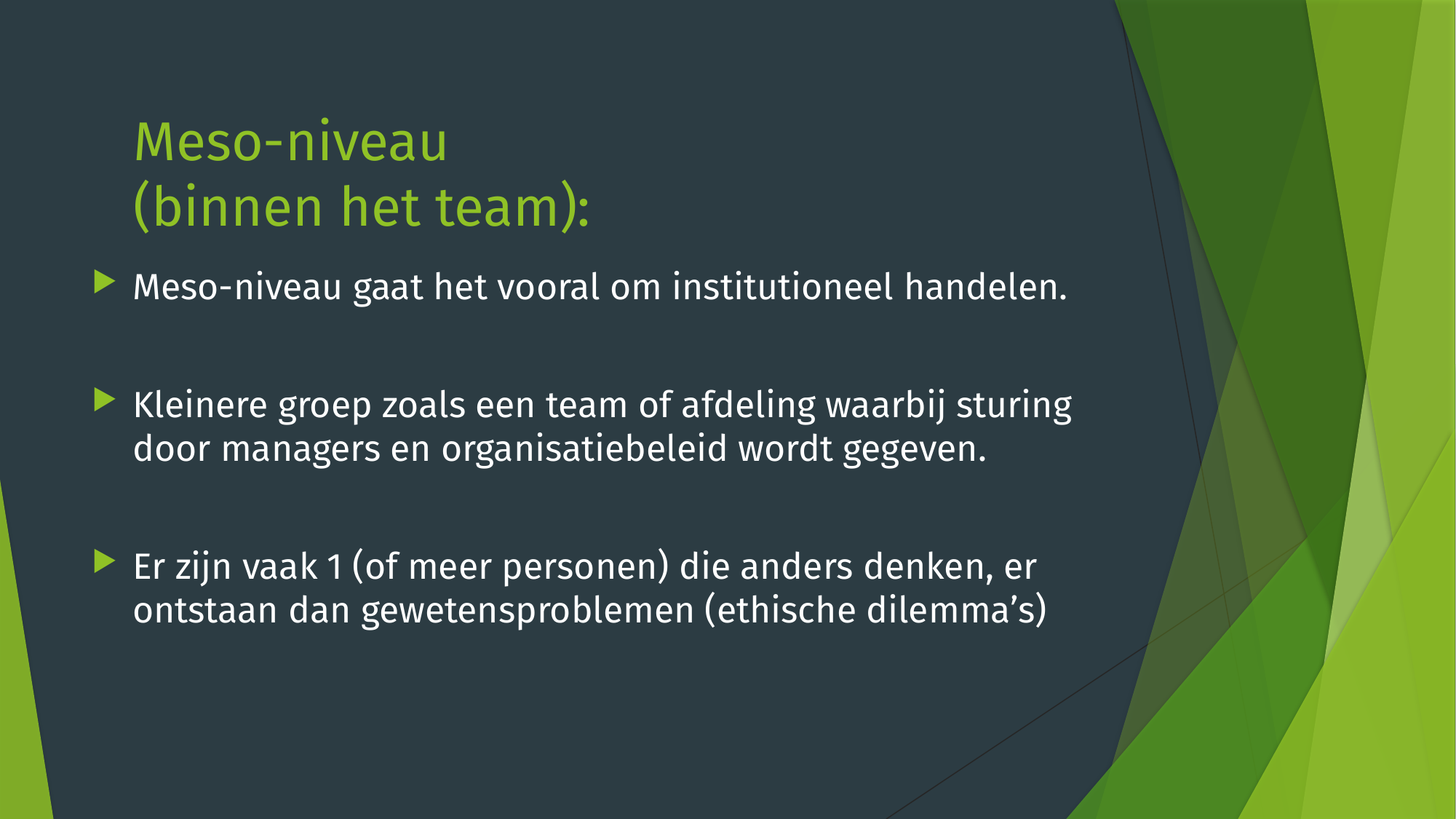

# Meso-niveau (binnen het team):
Meso-niveau gaat het vooral om institutioneel handelen.

Kleinere groep zoals een team of afdeling waarbij sturing door managers en organisatiebeleid wordt gegeven.

Er zijn vaak 1 (of meer personen) die anders denken, er ontstaan dan gewetensproblemen (ethische dilemma’s)